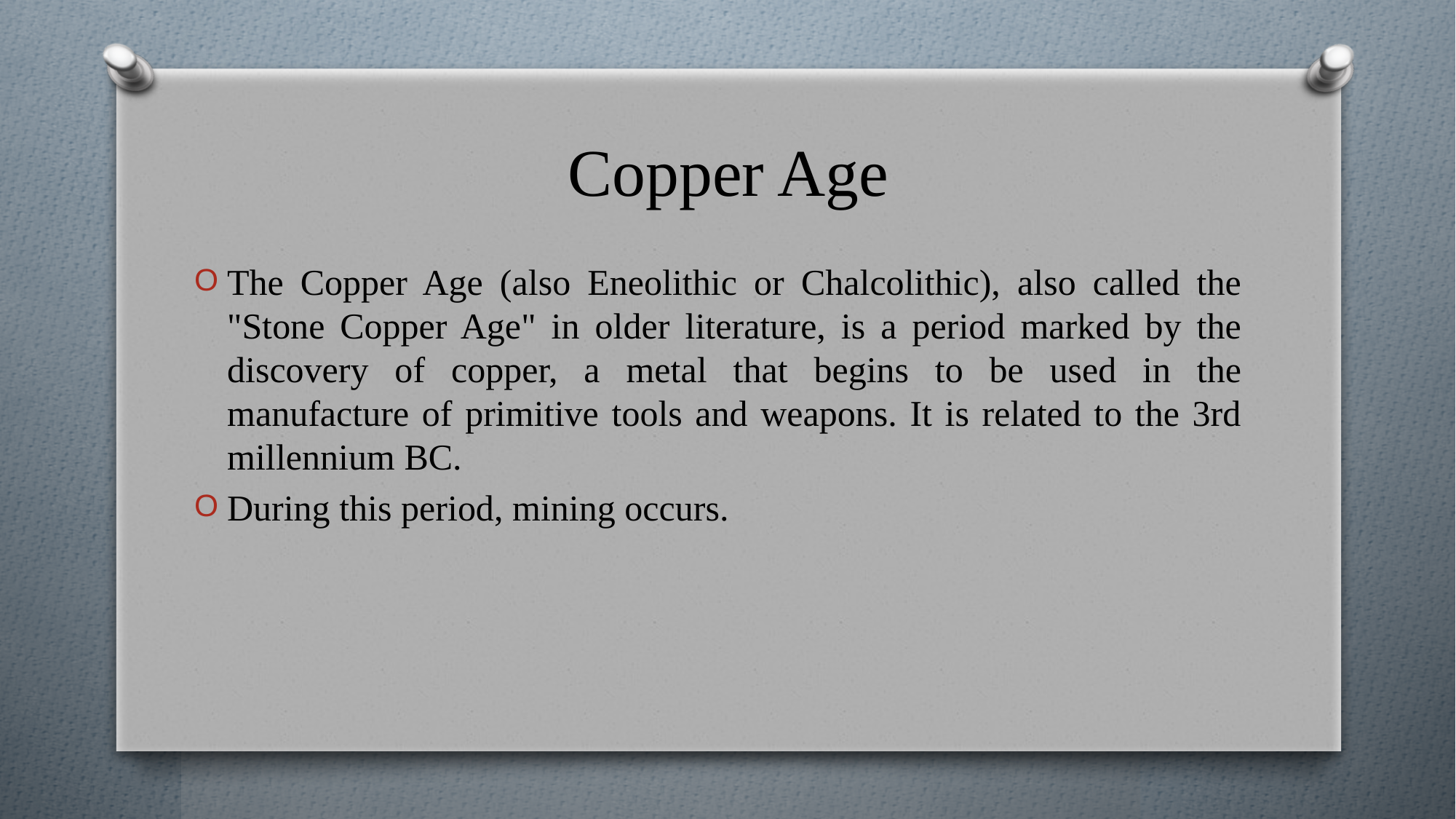

# Copper Age
The Copper Age (also Eneolithic or Chalcolithic), also called the "Stone Copper Age" in older literature, is a period marked by the discovery of copper, a metal that begins to be used in the manufacture of primitive tools and weapons. It is related to the 3rd millennium BC.
During this period, mining occurs.